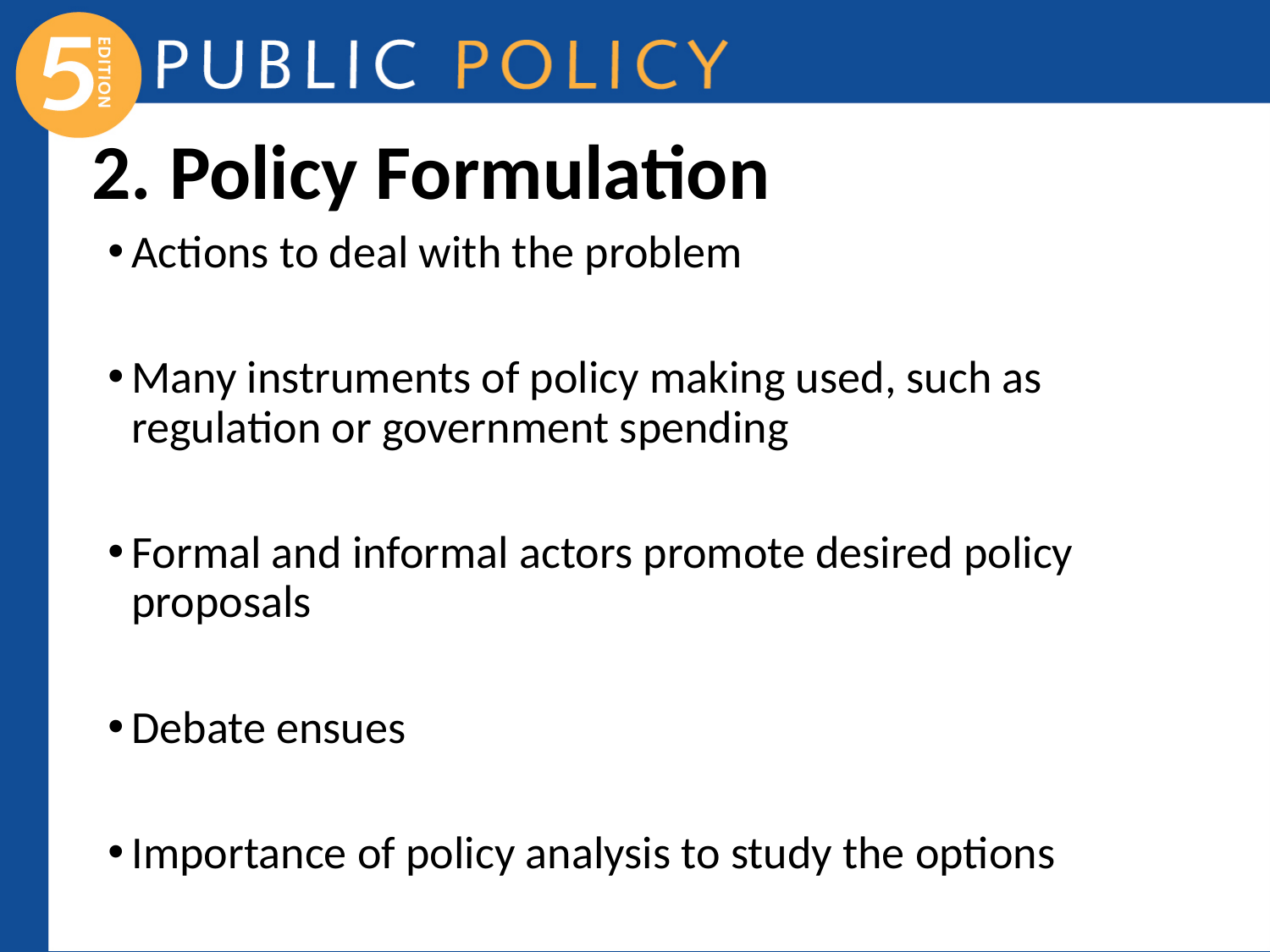

# 2. Policy Formulation
Actions to deal with the problem

Many instruments of policy making used, such as regulation or government spending

Formal and informal actors promote desired policy proposals

Debate ensues

Importance of policy analysis to study the options